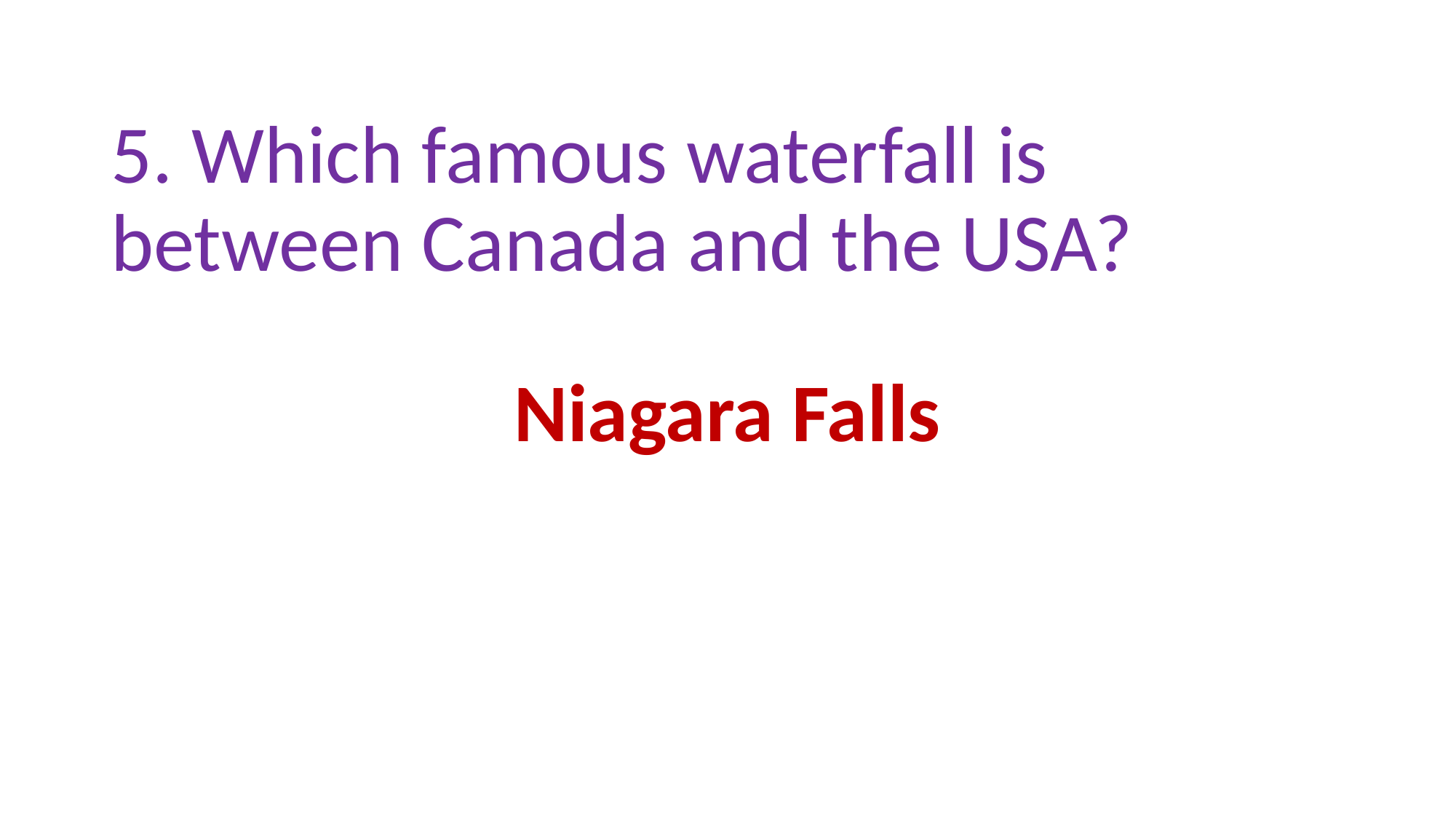

# 5. Which famous waterfall is between Canada and the USA?
Niagara Falls